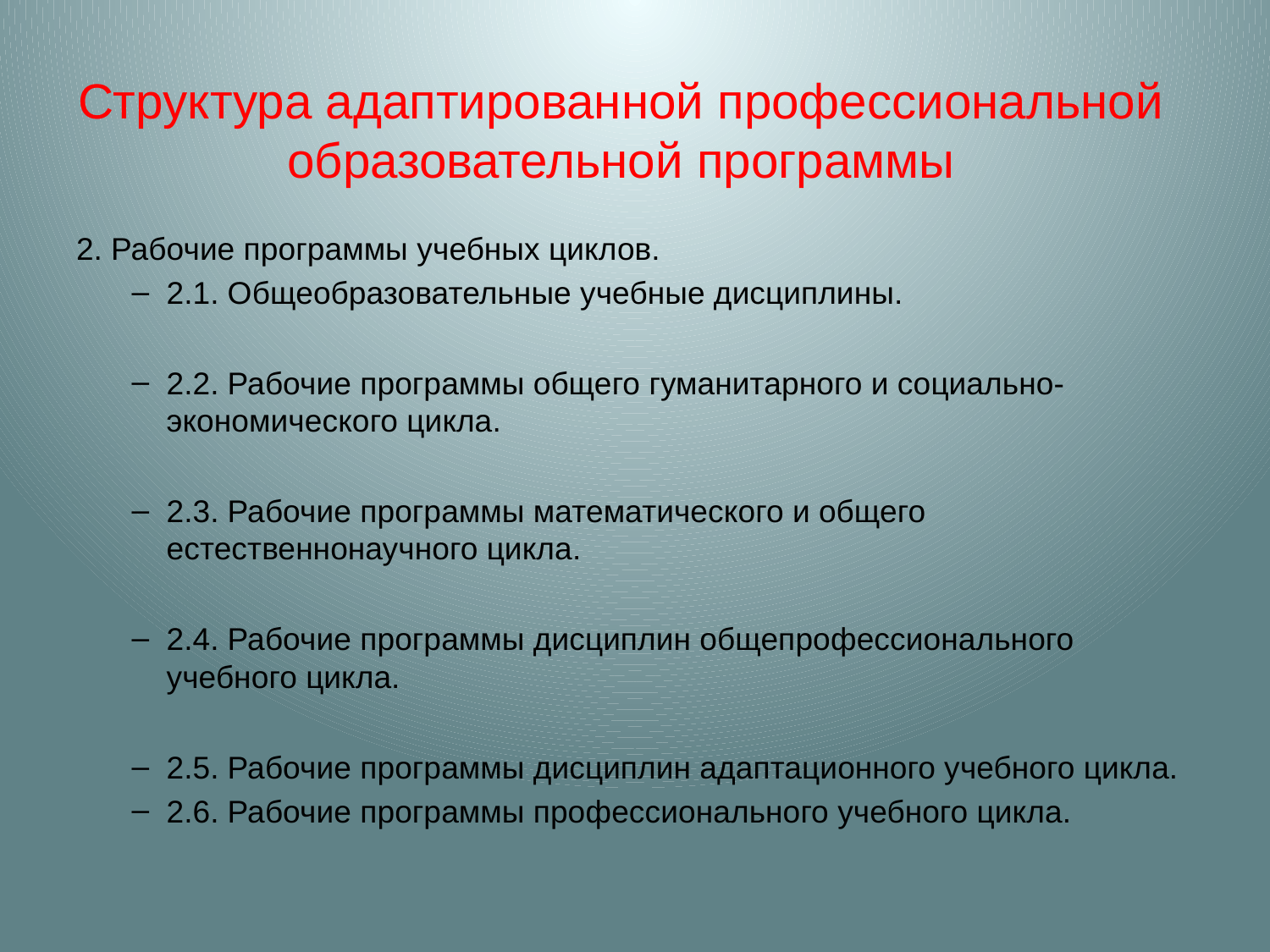

# Структура адаптированной профессиональной образовательной программы
2. Рабочие программы учебных циклов.
2.1. Общеобразовательные учебные дисциплины.

2.2. Рабочие программы общего гуманитарного и социально-экономического цикла.

2.3. Рабочие программы математического и общего естественнонаучного цикла.

2.4. Рабочие программы дисциплин общепрофессионального учебного цикла.

2.5. Рабочие программы дисциплин адаптационного учебного цикла.
2.6. Рабочие программы профессионального учебного цикла.